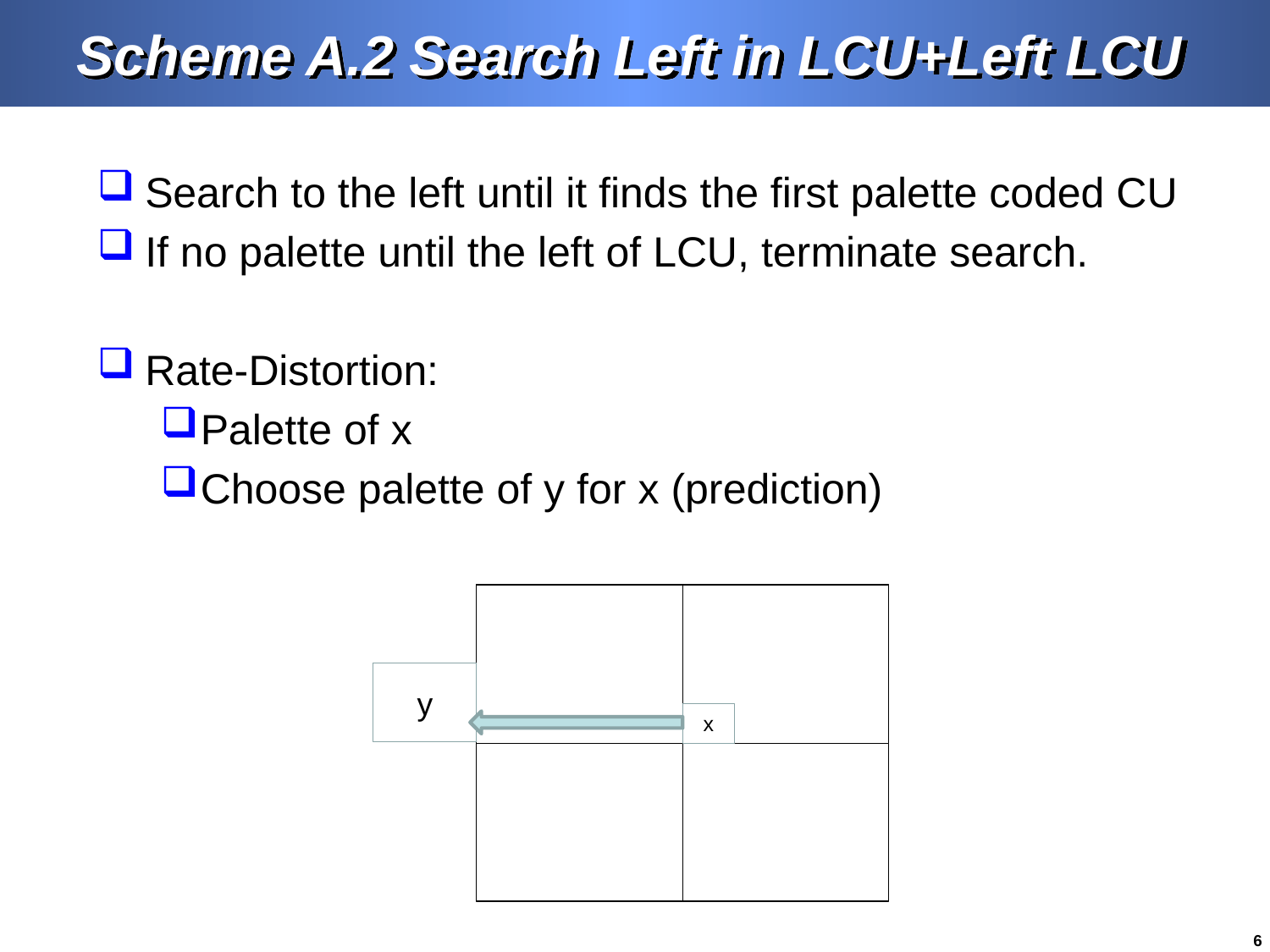

# Scheme A.2 Search Left in LCU+Left LCU
Search to the left until it finds the first palette coded CU
If no palette until the left of LCU, terminate search.

Rate-Distortion:
Palette of x
Choose palette of y for x (prediction)

y
x

6